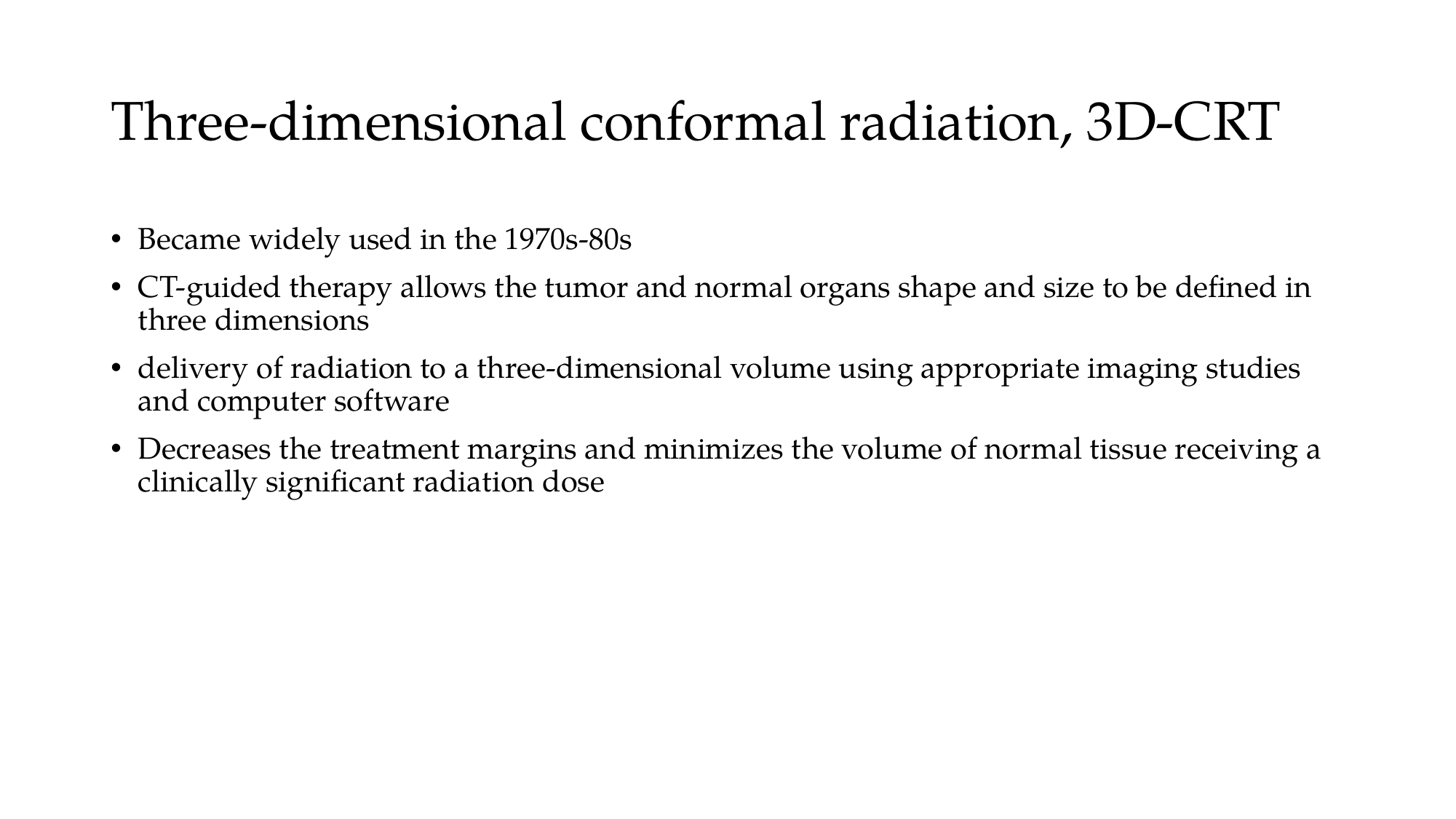

# Three-dimensional conformal radiation, 3D-CRT
Became widely used in the 1970s-80s
CT-guided therapy allows the tumor and normal organs shape and size to be defined in three dimensions
delivery of radiation to a three-dimensional volume using appropriate imaging studies and computer software
Decreases the treatment margins and minimizes the volume of normal tissue receiving a clinically significant radiation dose